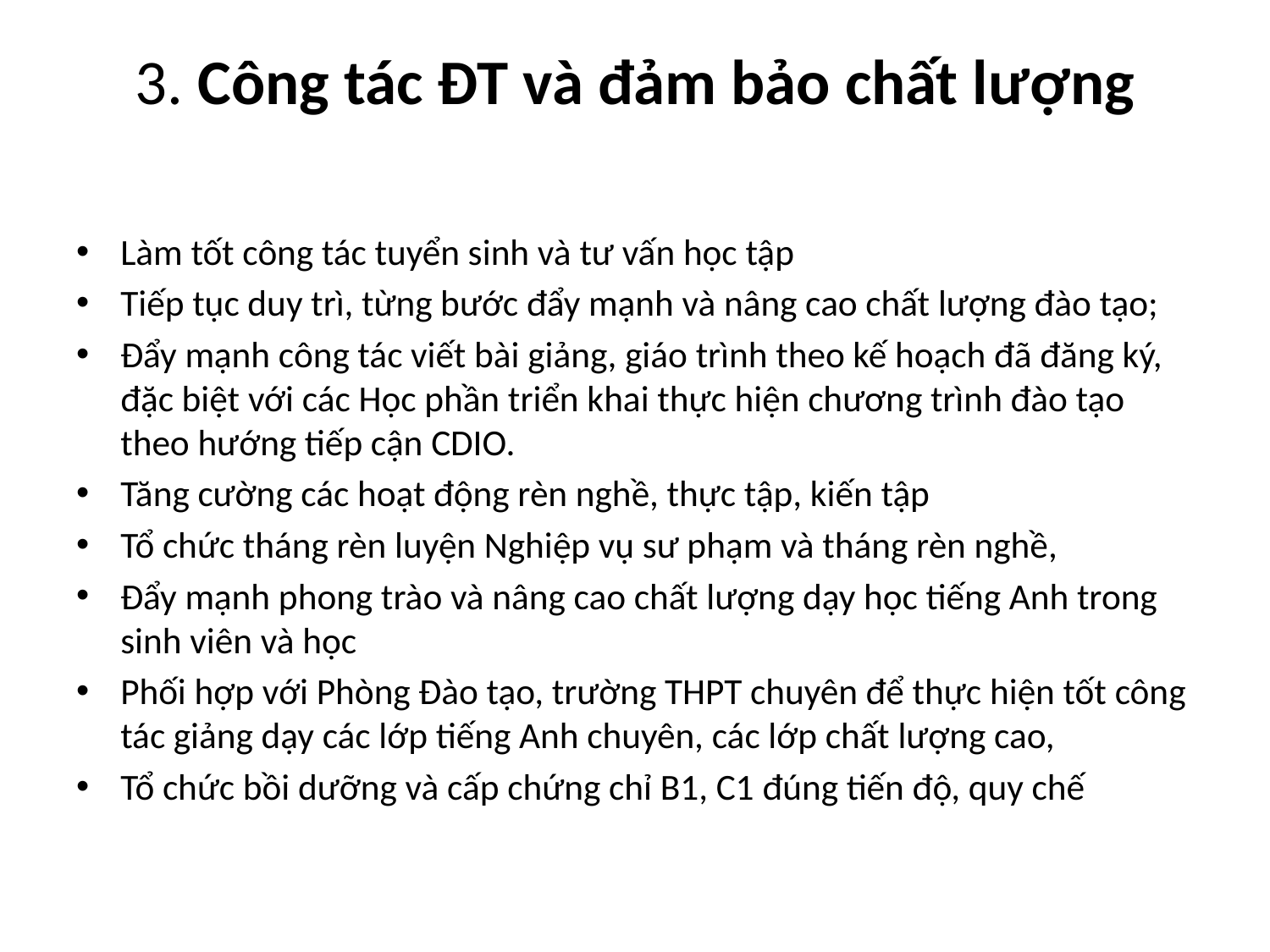

# 3. Công tác ĐT và đảm bảo chất lượng
Làm tốt công tác tuyển sinh và tư vấn học tập
Tiếp tục duy trì, từng bước đẩy mạnh và nâng cao chất lượng đào tạo;
Đẩy mạnh công tác viết bài giảng, giáo trình theo kế hoạch đã đăng ký, đặc biệt với các Học phần triển khai thực hiện chương trình đào tạo theo hướng tiếp cận CDIO.
Tăng cường các hoạt động rèn nghề, thực tập, kiến tập
Tổ chức tháng rèn luyện Nghiệp vụ sư phạm và tháng rèn nghề,
Đẩy mạnh phong trào và nâng cao chất lượng dạy học tiếng Anh trong sinh viên và học
Phối hợp với Phòng Đào tạo, trường THPT chuyên để thực hiện tốt công tác giảng dạy các lớp tiếng Anh chuyên, các lớp chất lượng cao,
Tổ chức bồi dưỡng và cấp chứng chỉ B1, C1 đúng tiến độ, quy chế